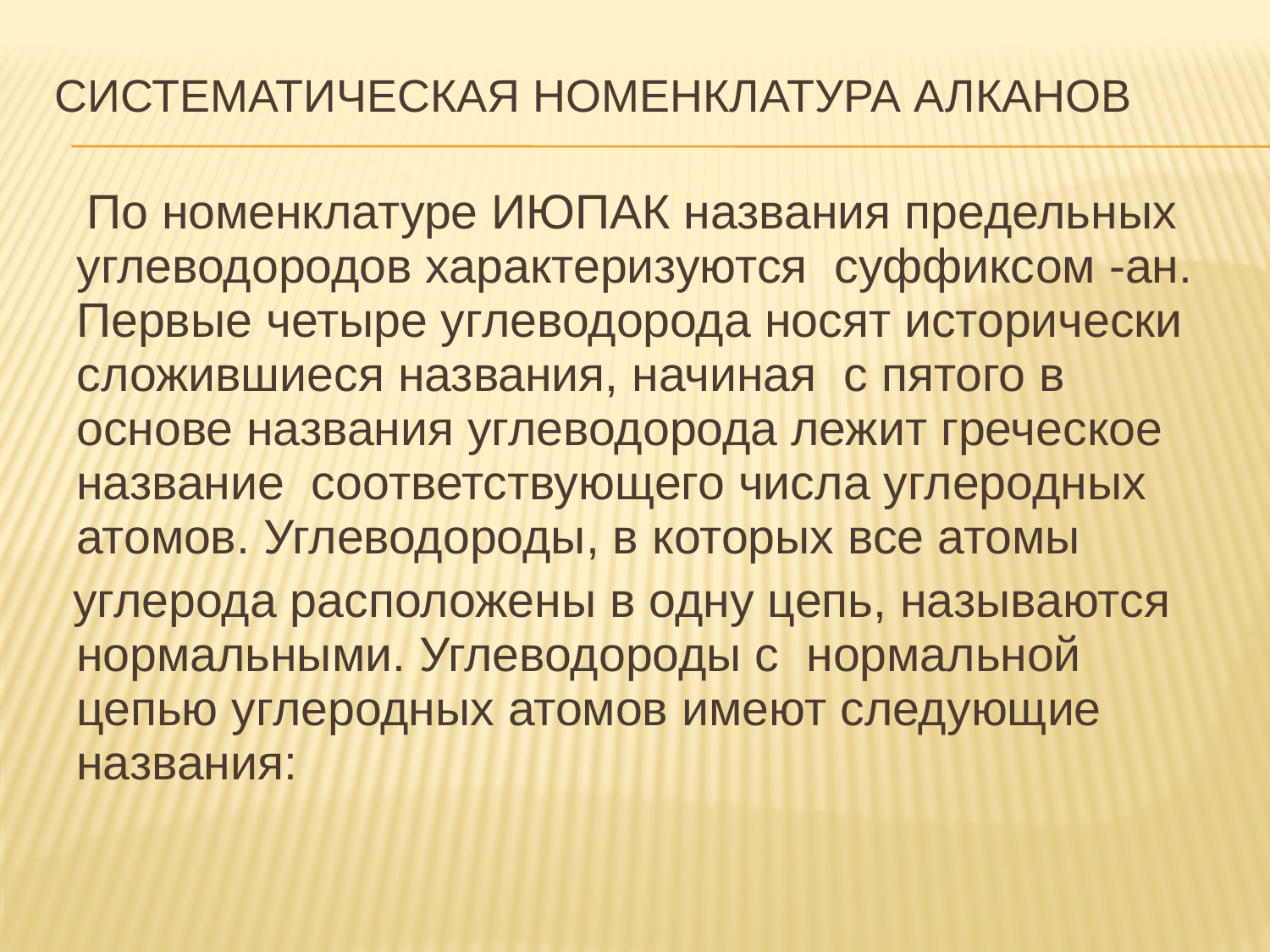

# Систематическая номенклатура алканов
    По номенклатуре ИЮПАК названия предельных углеводородов характеризуются  суффиксом -ан. Первые четыре углеводорода носят исторически сложившиеся названия, начиная  с пятого в основе названия углеводорода лежит греческое название  соответствующего числа углеродных атомов. Углеводороды, в которых все атомы
   углерода расположены в одну цепь, называются нормальными. Углеводороды с  нормальной цепью углеродных атомов имеют следующие названия: